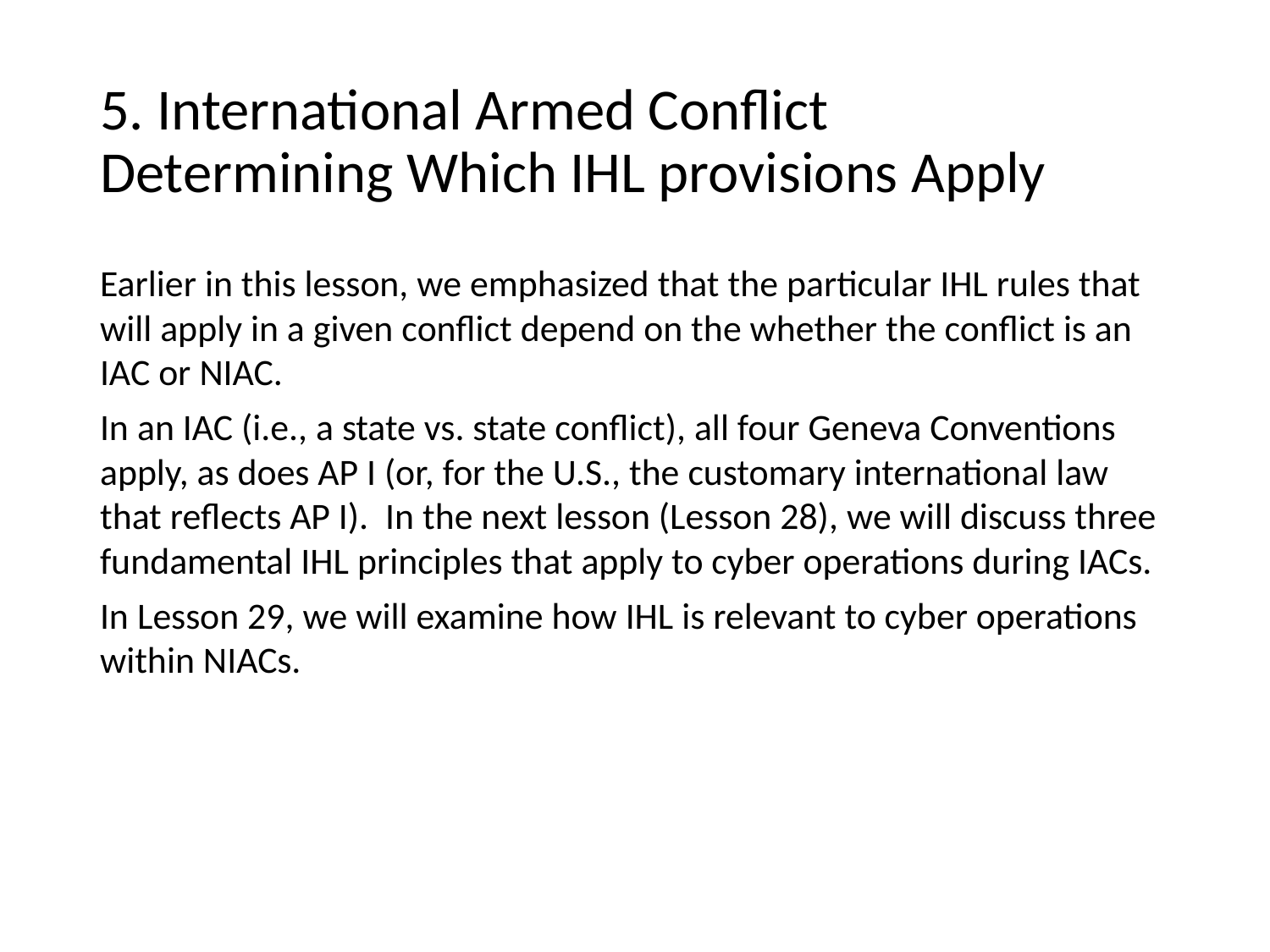

# 5. International Armed Conflict Determining Which IHL provisions Apply
Earlier in this lesson, we emphasized that the particular IHL rules that will apply in a given conflict depend on the whether the conflict is an IAC or NIAC.
In an IAC (i.e., a state vs. state conflict), all four Geneva Conventions apply, as does AP I (or, for the U.S., the customary international law that reflects AP I).  In the next lesson (Lesson 28), we will discuss three fundamental IHL principles that apply to cyber operations during IACs.
In Lesson 29, we will examine how IHL is relevant to cyber operations within NIACs.